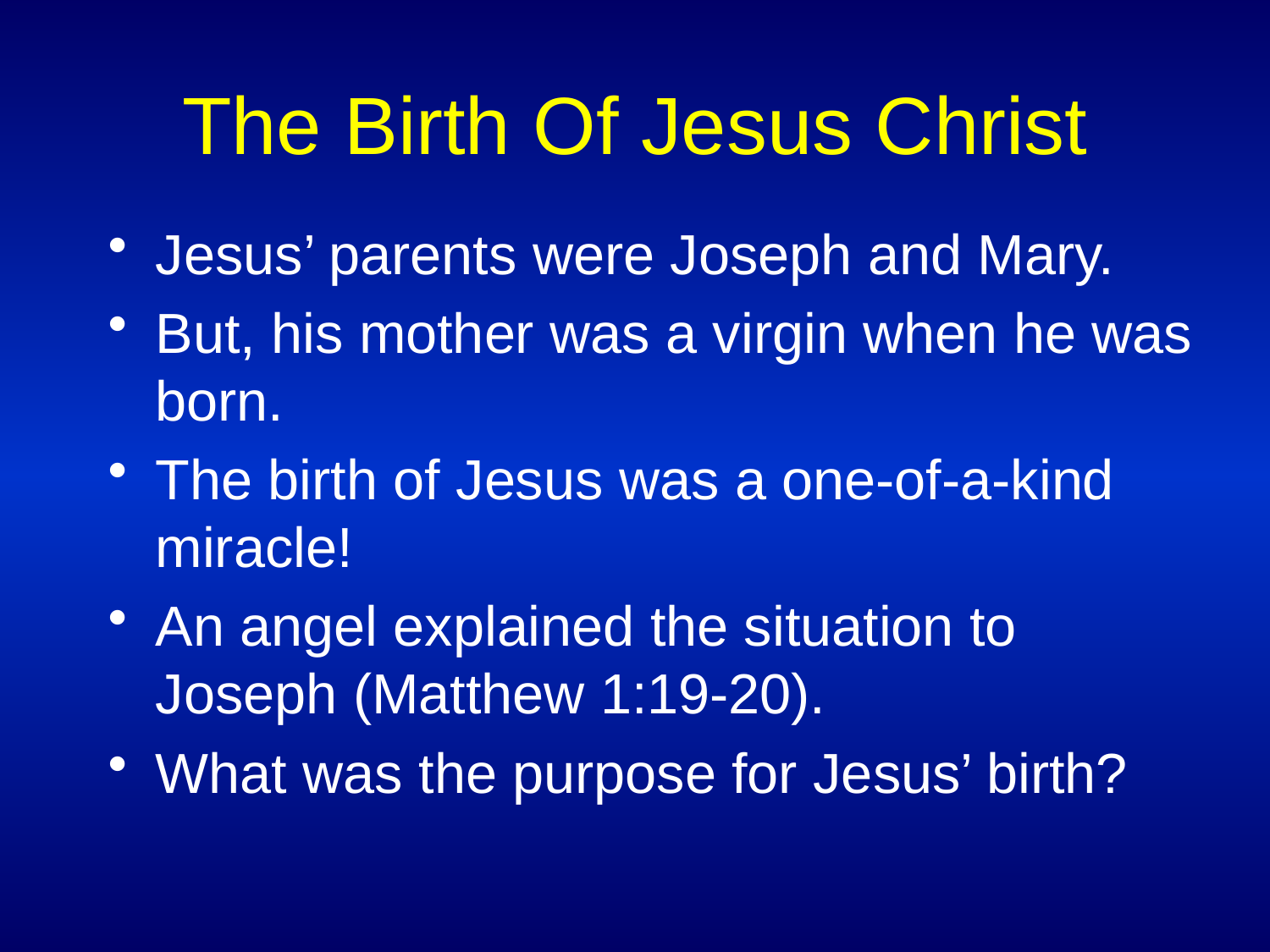

# The Birth Of Jesus Christ
Jesus’ parents were Joseph and Mary.
But, his mother was a virgin when he was born.
The birth of Jesus was a one-of-a-kind miracle!
An angel explained the situation to Joseph (Matthew 1:19-20).
What was the purpose for Jesus’ birth?